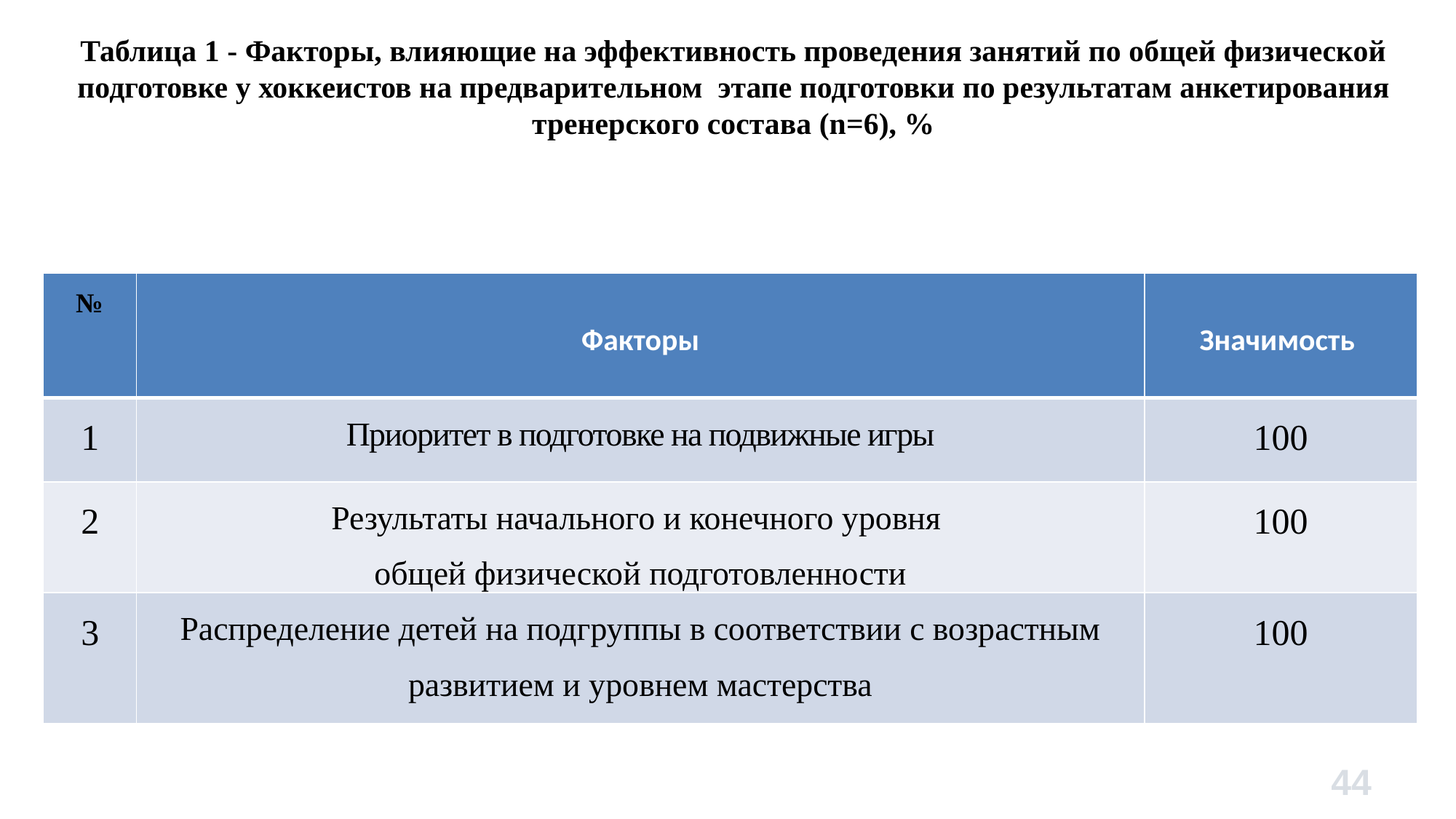

Таблица 1 - Факторы, влияющие на эффективность проведения занятий по общей физической подготовке у хоккеистов на предварительном  этапе подготовки по результатам анкетирования тренерского состава (n=6), %

| № | Факторы | Значимость |
| --- | --- | --- |
| 1 | Приоритет в подготовке на подвижные игры | 100 |
| 2 | Результаты начального и конечного уровня общей физической подготовленности | 100 |
| 3 | Распределение детей на подгруппы в соответствии с возрастным развитием и уровнем мастерства | 100 |
44